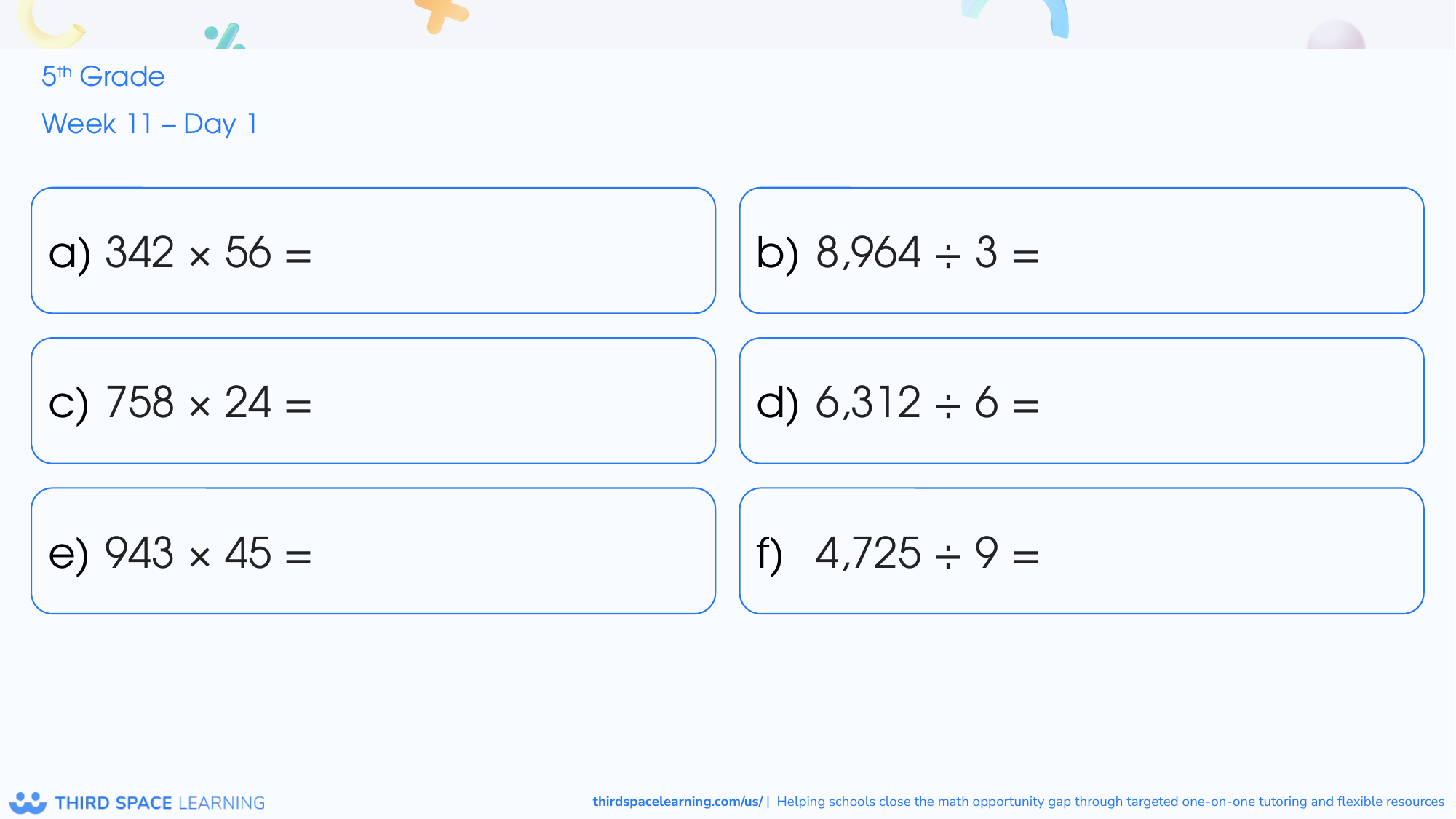

5th Grade
Week 11 – Day 1
342 × 56 =
8,964 ÷ 3 =
758 × 24 =
6,312 ÷ 6 =
943 × 45 =
4,725 ÷ 9 =